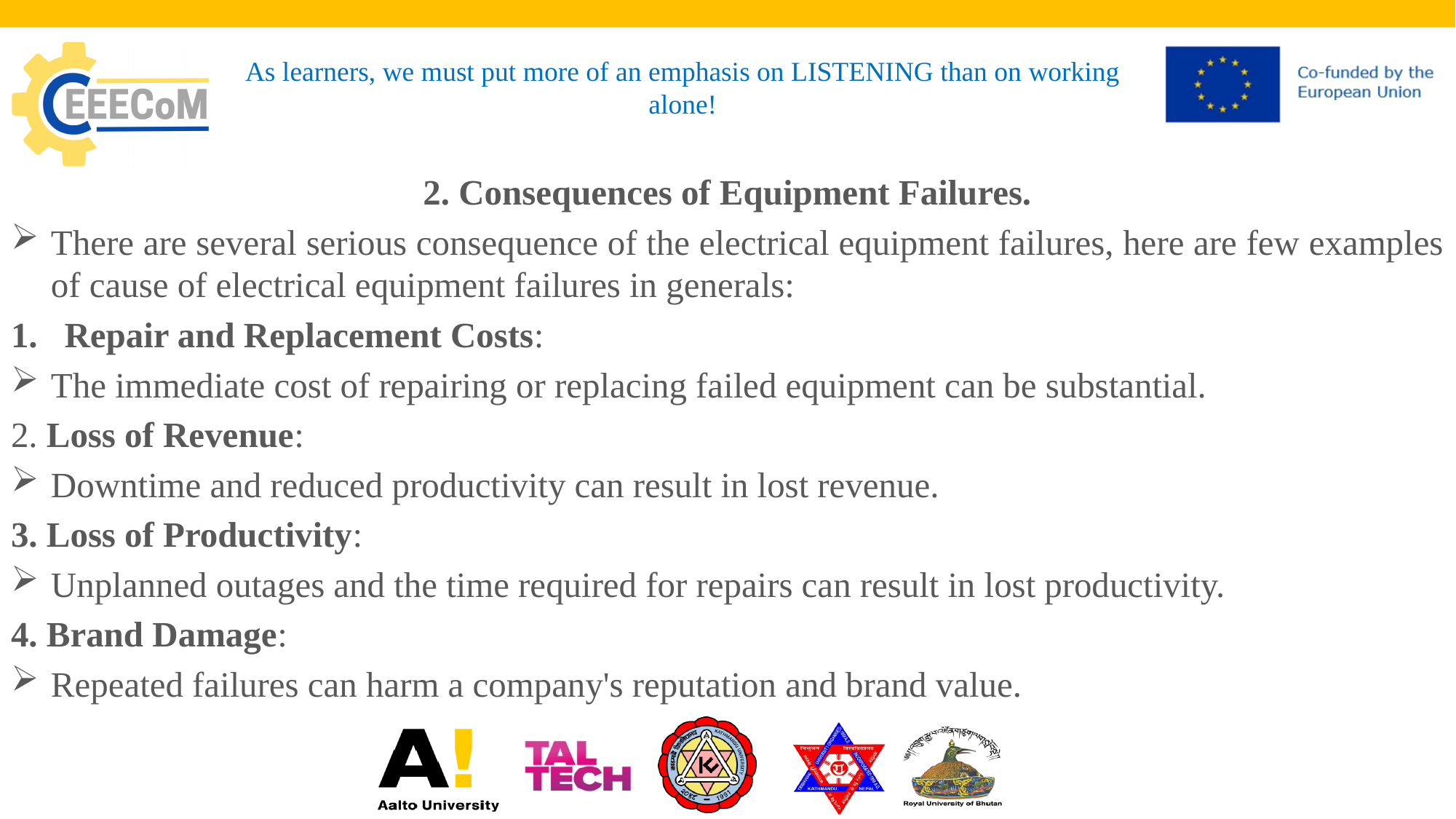

# As learners, we must put more of an emphasis on LISTENING than on working alone!
2. Consequences of Equipment Failures.
There are several serious consequence of the electrical equipment failures, here are few examples of cause of electrical equipment failures in generals:
Repair and Replacement Costs:
The immediate cost of repairing or replacing failed equipment can be substantial.
2. Loss of Revenue:
Downtime and reduced productivity can result in lost revenue.
3. Loss of Productivity:
Unplanned outages and the time required for repairs can result in lost productivity.
4. Brand Damage:
Repeated failures can harm a company's reputation and brand value.